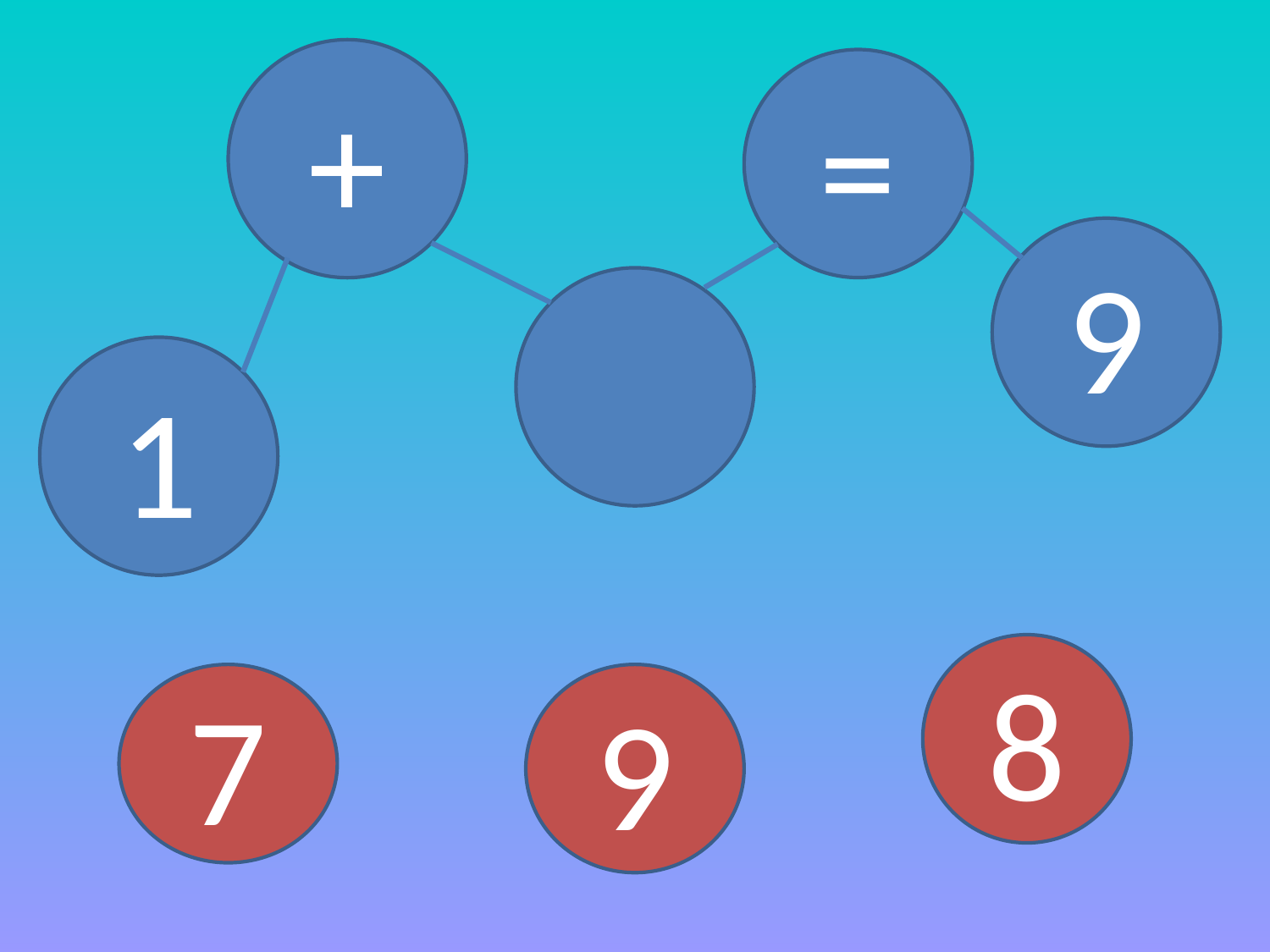

+
=
9

1
8
7
9